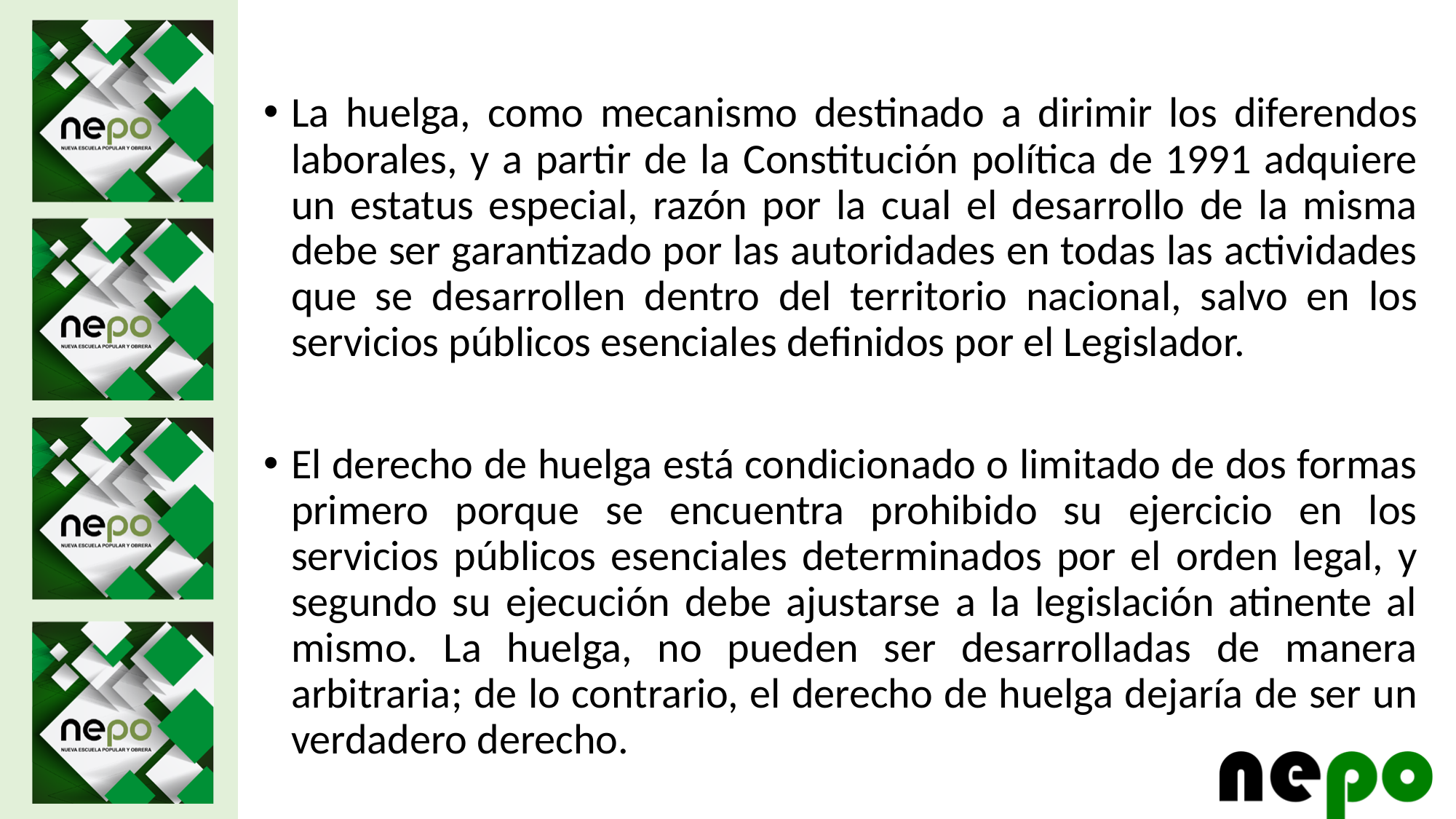

La huelga, como mecanismo destinado a dirimir los diferendos laborales, y a partir de la Constitución política de 1991 adquiere un estatus especial, razón por la cual el desarrollo de la misma debe ser garantizado por las autoridades en todas las actividades que se desarrollen dentro del territorio nacional, salvo en los servicios públicos esenciales definidos por el Legislador.

El derecho de huelga está condicionado o limitado de dos formas primero porque se encuentra prohibido su ejercicio en los servicios públicos esenciales determinados por el orden legal, y segundo su ejecución debe ajustarse a la legislación atinente al mismo. La huelga, no pueden ser desarrolladas de manera arbitraria; de lo contrario, el derecho de huelga dejaría de ser un verdadero derecho.